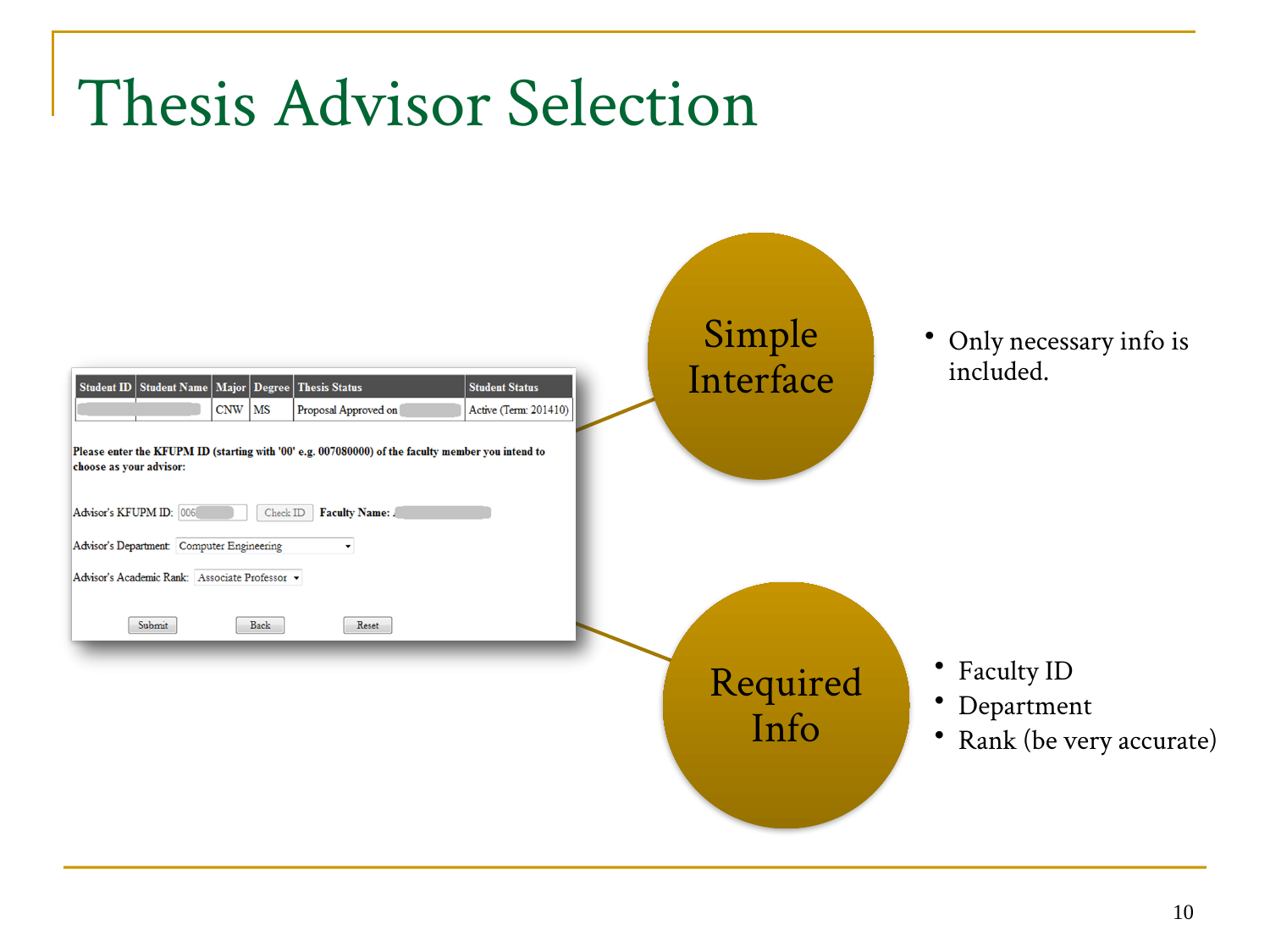

# Thesis Advisor Selection
Simple Interface
Only necessary info is included.
Required Info
Faculty ID
Department
Rank (be very accurate)
10